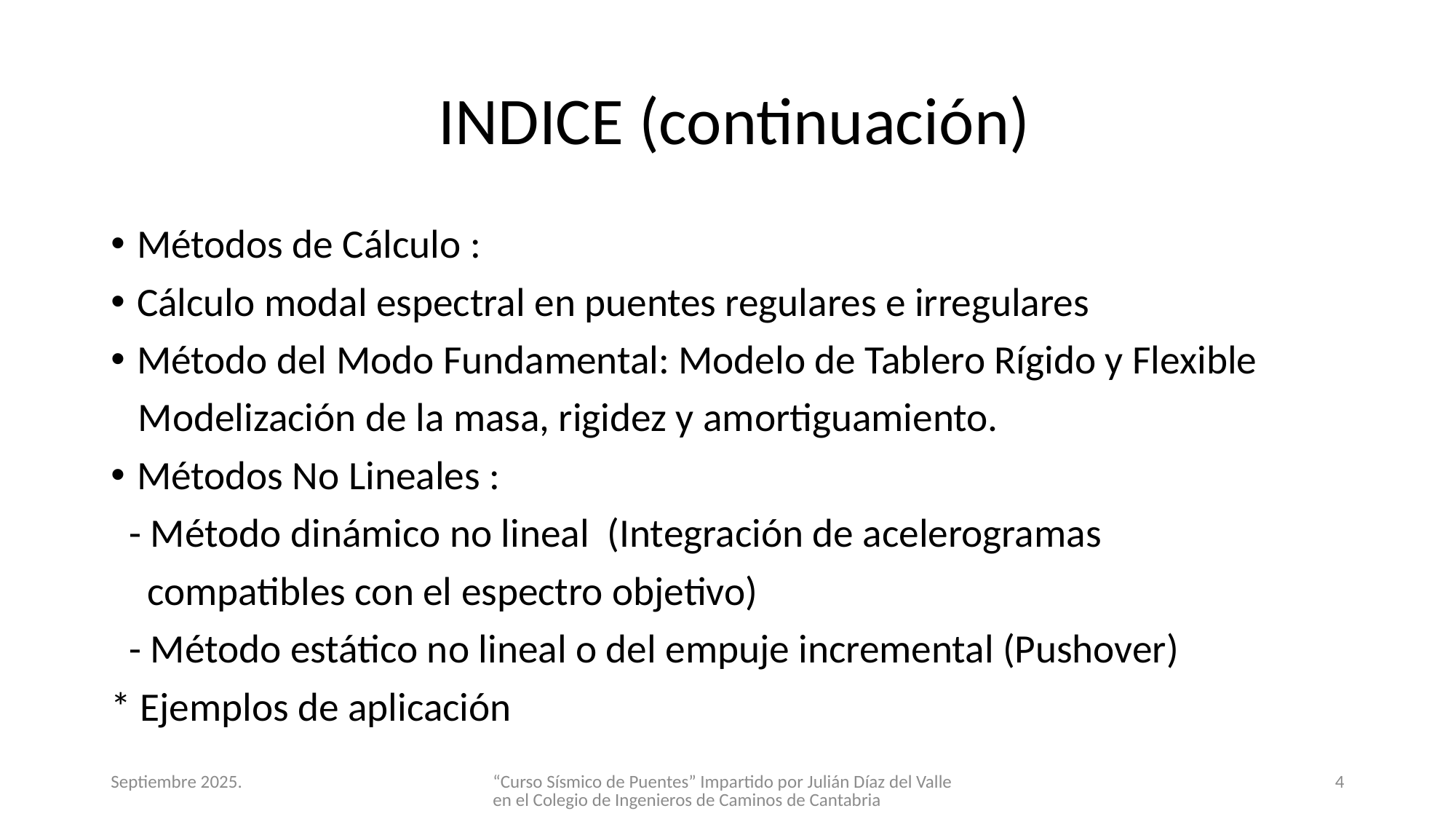

# INDICE (continuación)
Métodos de Cálculo :
Cálculo modal espectral en puentes regulares e irregulares
Método del Modo Fundamental: Modelo de Tablero Rígido y Flexible
   Modelización de la masa, rigidez y amortiguamiento.
Métodos No Lineales :
  - Método dinámico no lineal  (Integración de acelerogramas
    compatibles con el espectro objetivo)
  - Método estático no lineal o del empuje incremental (Pushover)
* Ejemplos de aplicación
Septiembre 2025.
“Curso Sísmico de Puentes” Impartido por Julián Díaz del Valle en el Colegio de Ingenieros de Caminos de Cantabria
4